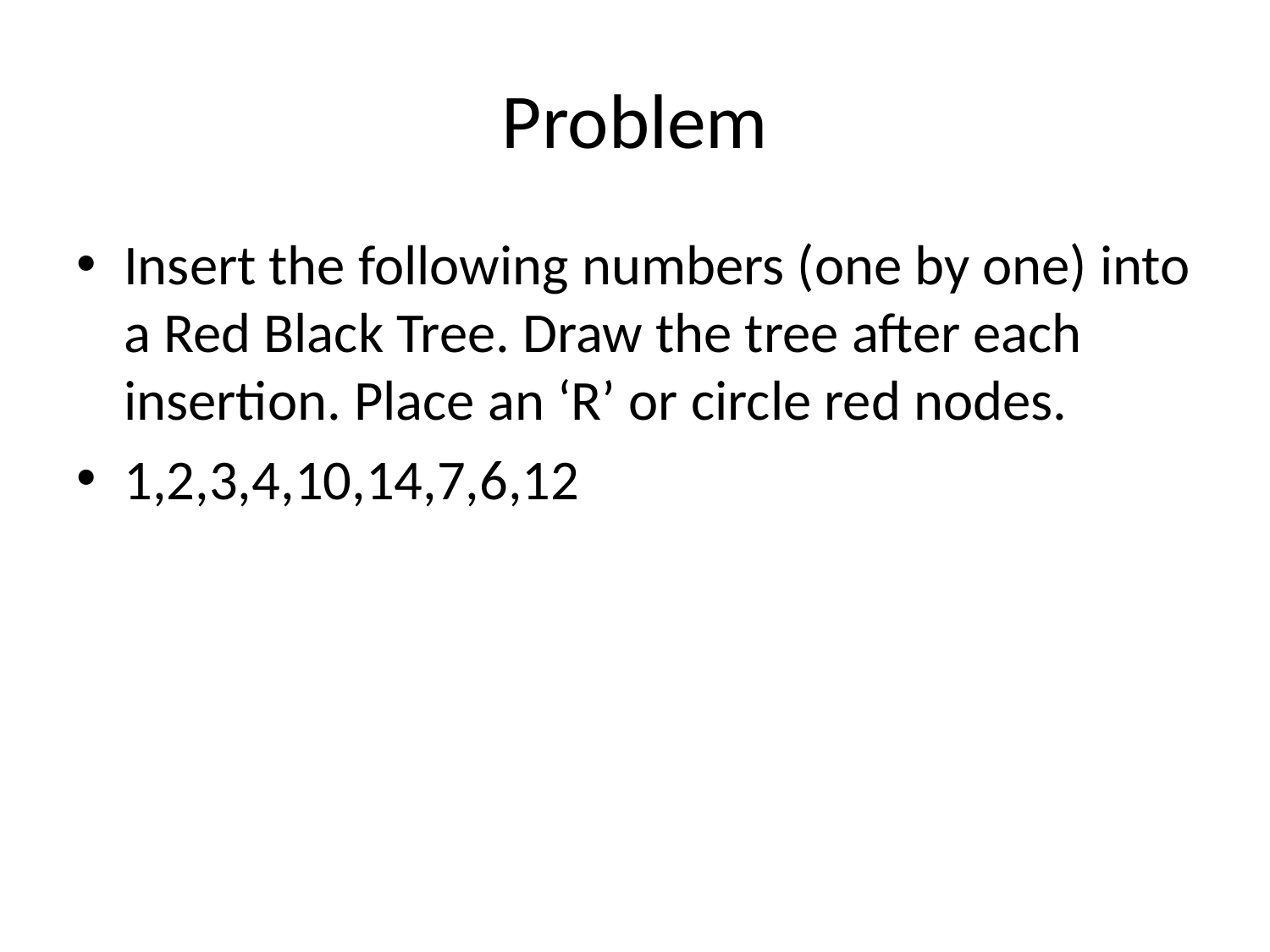

# Problem
Insert the following numbers (one by one) into a Red Black Tree. Draw the tree after each insertion. Place an ‘R’ or circle red nodes.
1,2,3,4,10,14,7,6,12